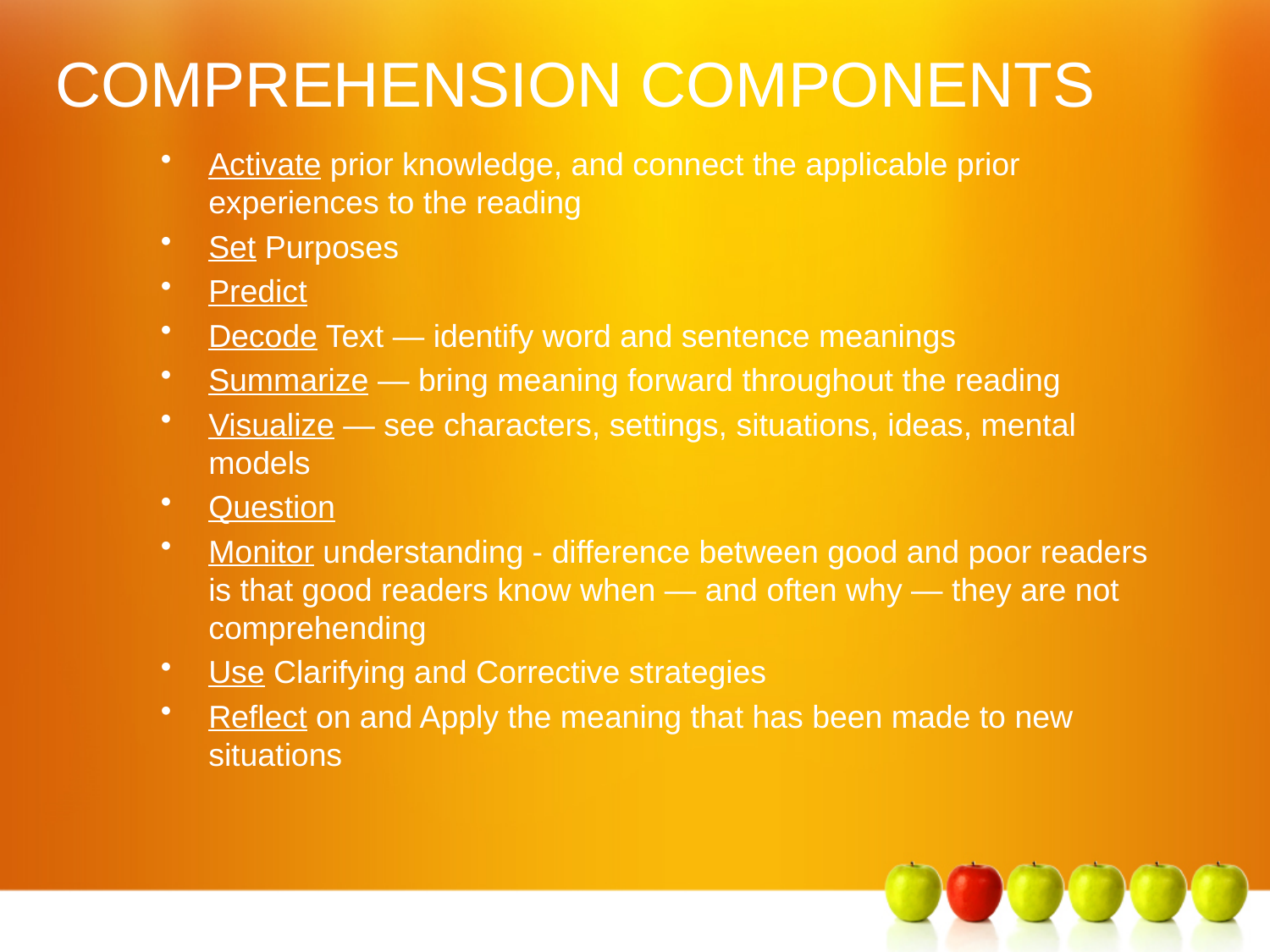

# COMPREHENSION COMPONENTS
Activate prior knowledge, and connect the applicable prior experiences to the reading
Set Purposes
Predict
Decode Text — identify word and sentence meanings
Summarize — bring meaning forward throughout the reading
Visualize — see characters, settings, situations, ideas, mental models
Question
Monitor understanding - difference between good and poor readers is that good readers know when — and often why — they are not comprehending
Use Clarifying and Corrective strategies
Reflect on and Apply the meaning that has been made to new situations